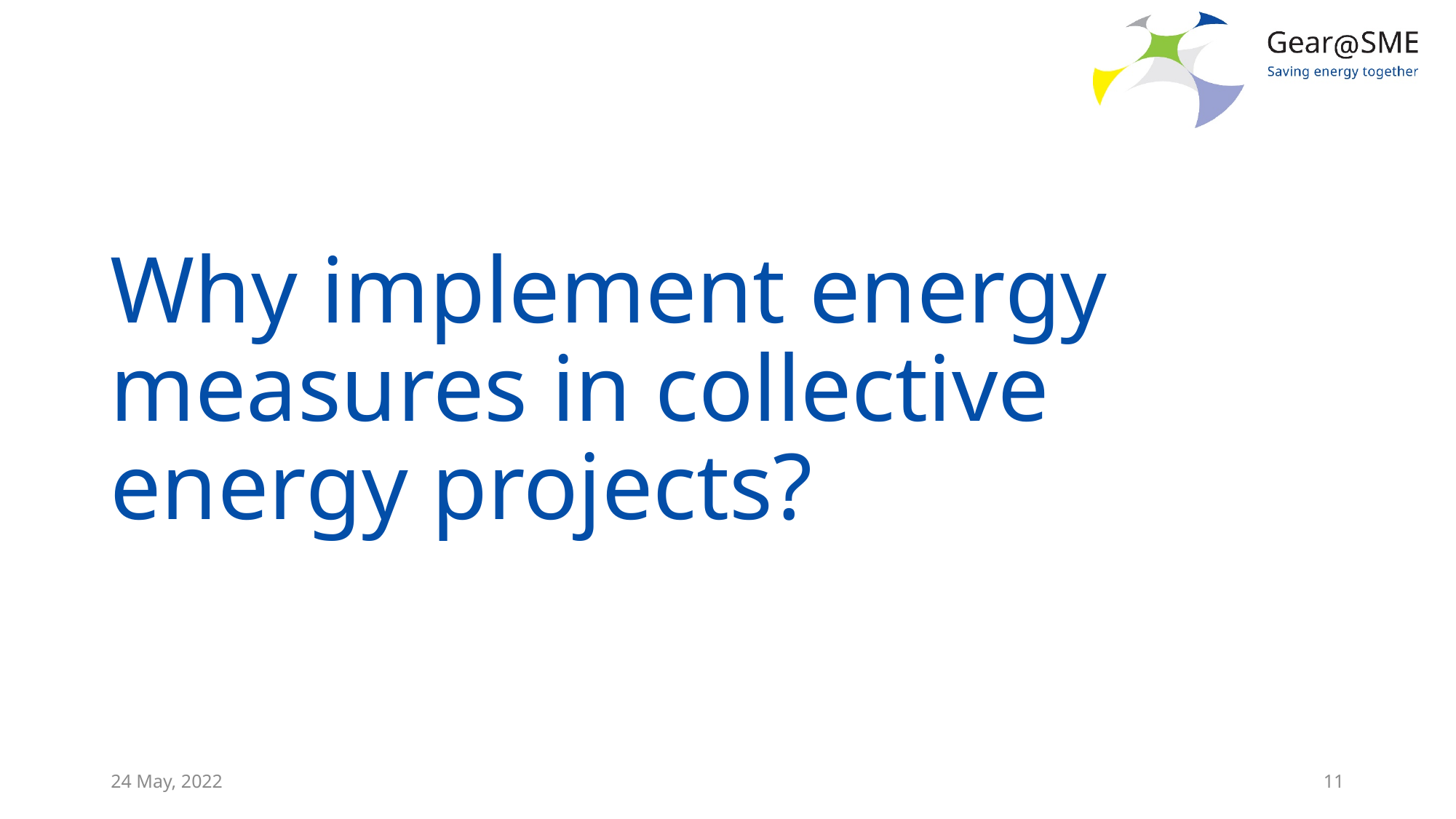

# Why implement energy measures in collective energy projects?

24 May, 2022
11